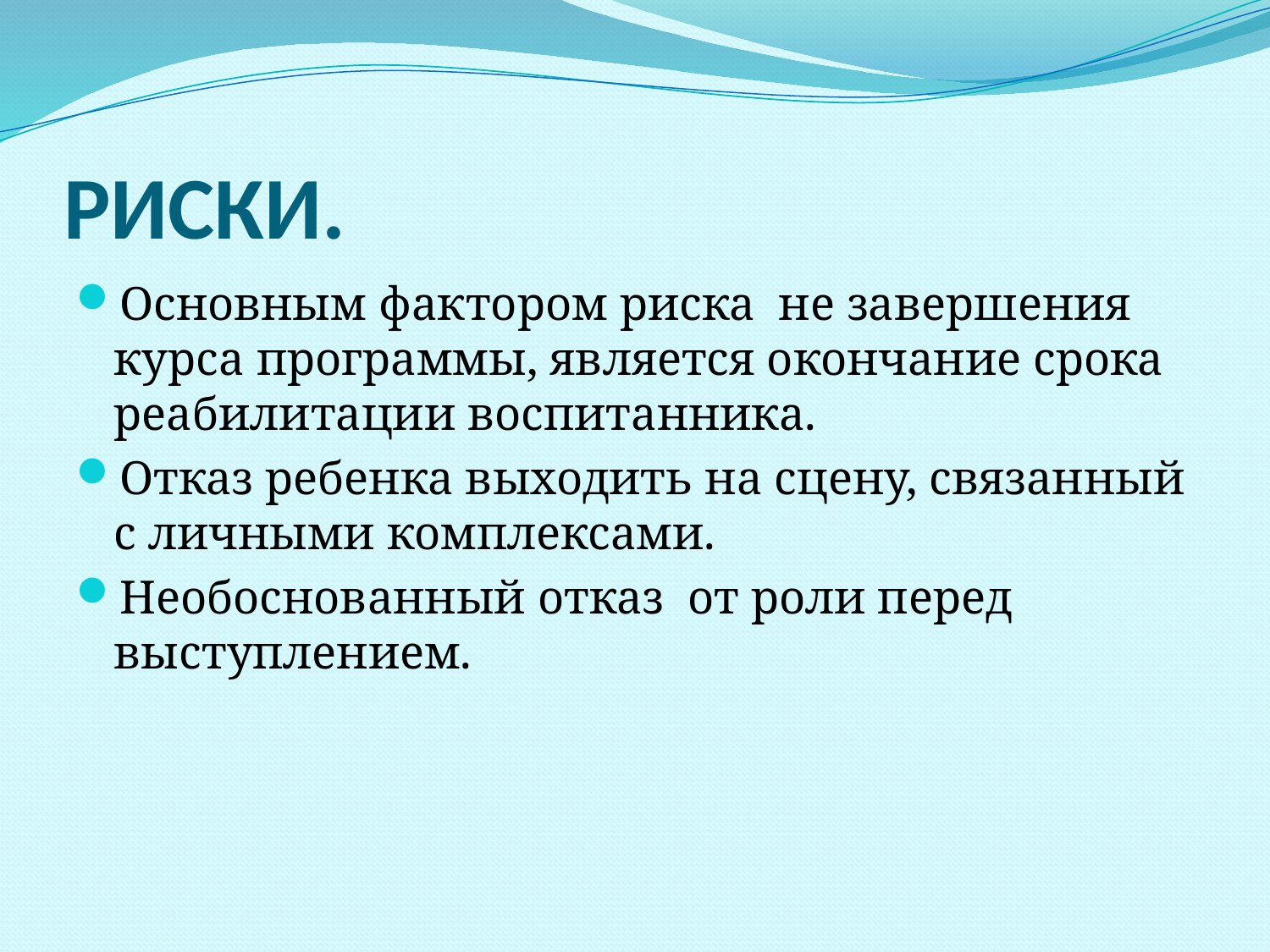

# РИСКИ.
Основным фактором риска  не завершения курса программы, является окончание срока реабилитации воспитанника.
Отказ ребенка выходить на сцену, связанный с личными комплексами.
Необоснованный отказ  от роли перед выступлением.